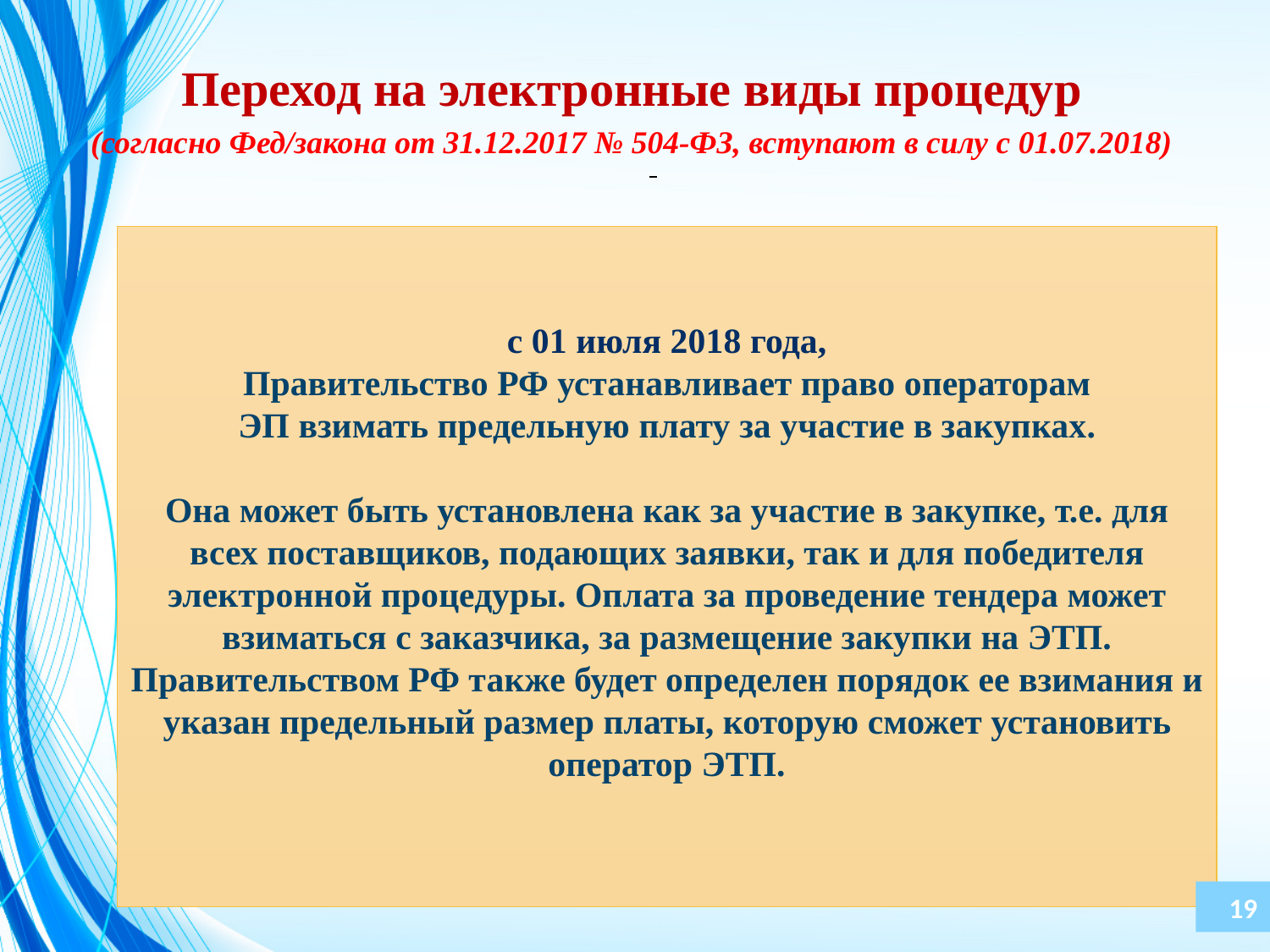

Переход на электронные виды процедур
(согласно Фед/закона от 31.12.2017 № 504-ФЗ, вступают в силу с 01.07.2018)

с 01 июля 2018 года,
Правительство РФ устанавливает право операторам
ЭП взимать предельную плату за участие в закупках.

Она может быть установлена как за участие в закупке, т.е. для всех поставщиков, подающих заявки, так и для победителя электронной процедуры. Оплата за проведение тендера может взиматься с заказчика, за размещение закупки на ЭТП. Правительством РФ также будет определен порядок ее взимания и указан предельный размер платы, которую сможет установить оператор ЭТП.

19